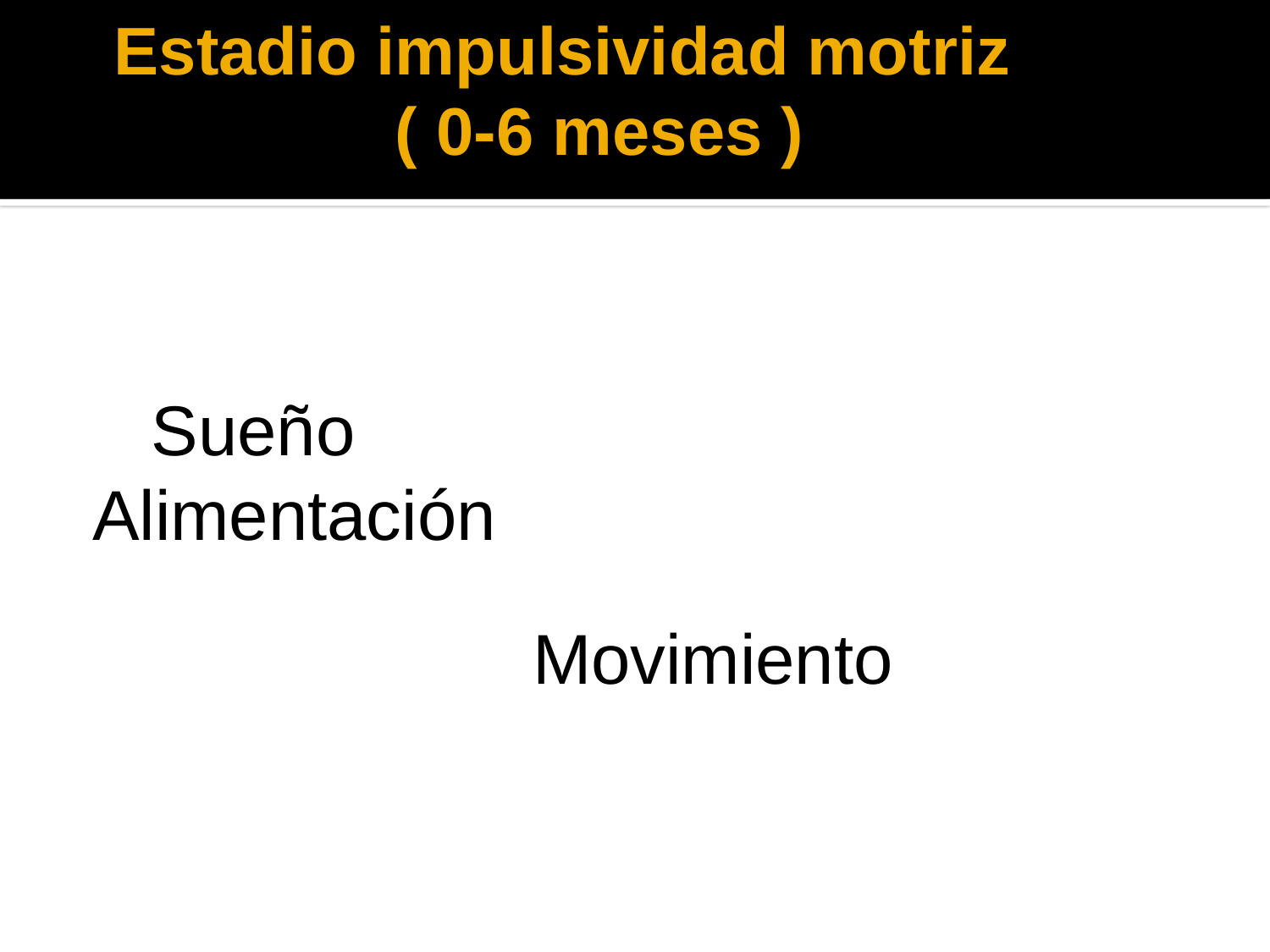

# Estadio impulsividad motriz ( 0-6 meses )

   Sueño                              Alimentación

                                Movimiento